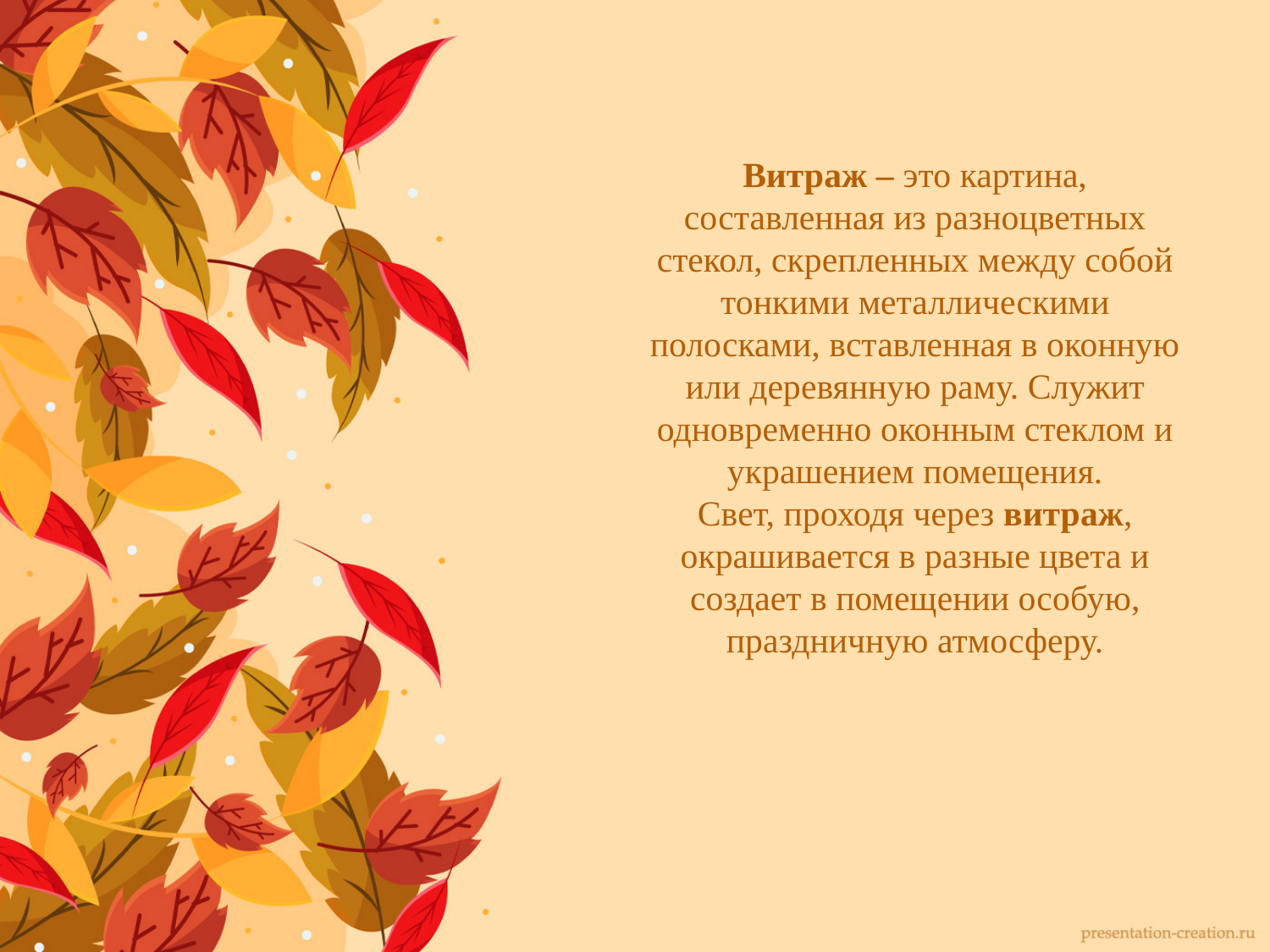

Витраж – это картина, составленная из разноцветных стекол, скрепленных между собой тонкими металлическими полосками, вставленная в оконную или деревянную раму. Служит одновременно оконным стеклом и украшением помещения.
Свет, проходя через витраж, окрашивается в разные цвета и создает в помещении особую, праздничную атмосферу.